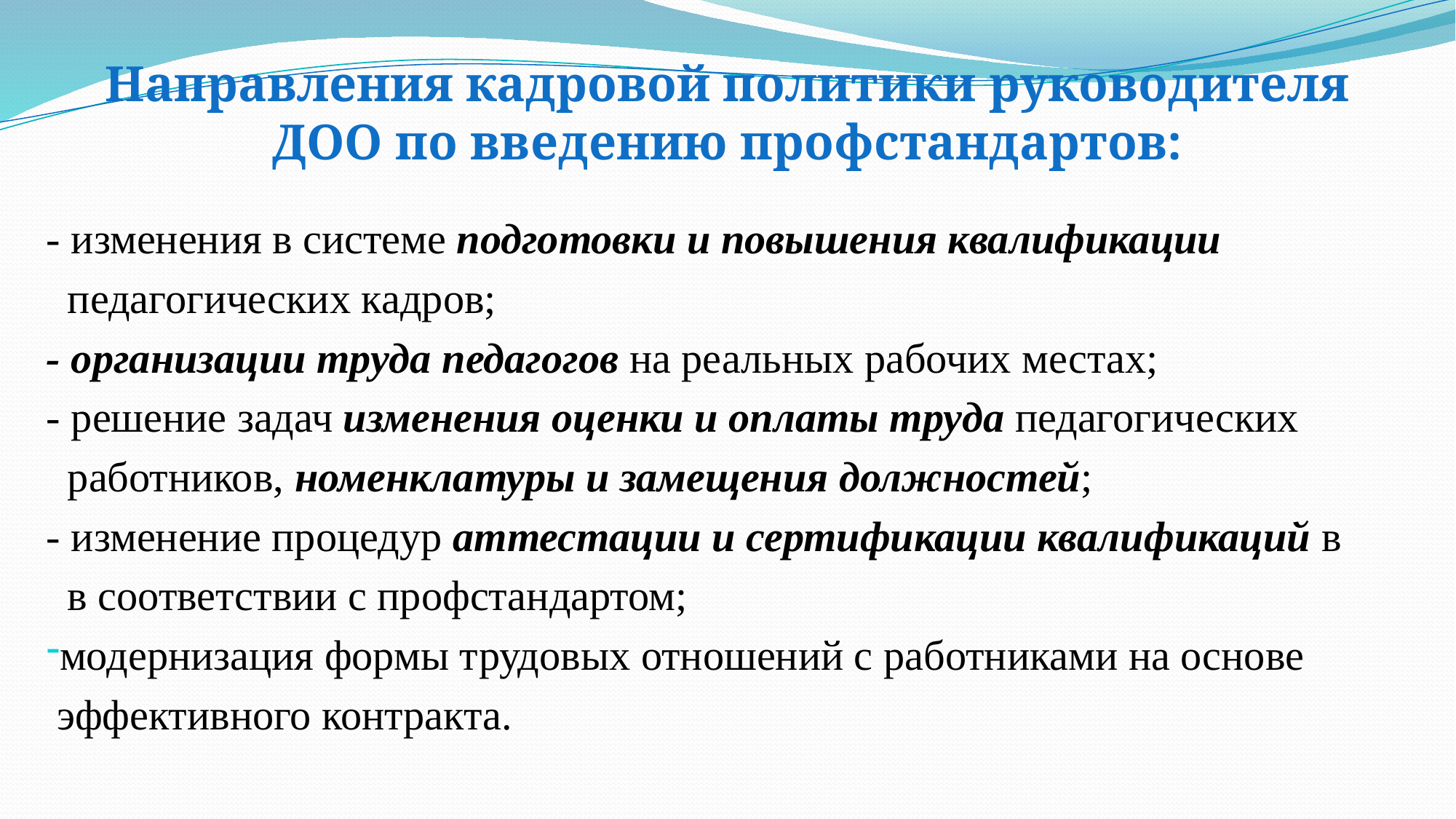

Направления кадровой политики руководителя ДОО по введению профстандартов:
- изменения в системе подготовки и повышения квалификации
  педагогических кадров;
- организации труда педагогов на реальных рабочих местах;
- решение задач изменения оценки и оплаты труда педагогических
  работников, номенклатуры и замещения должностей;
- изменение процедур аттестации и сертификации квалификаций в
  в соответствии с профстандартом;
модернизация формы трудовых отношений с работниками на основе
 эффективного контракта.